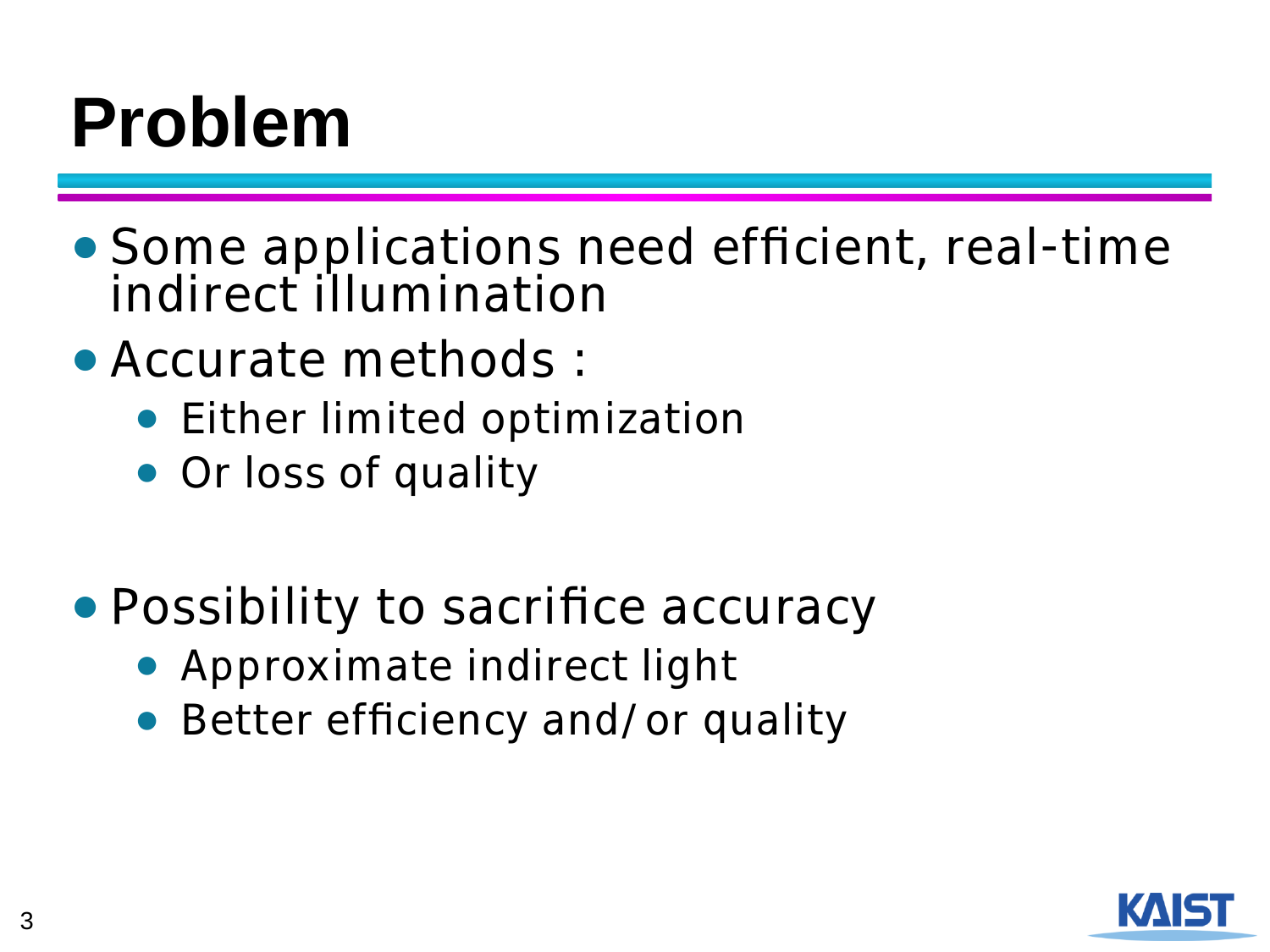

# Problem
Some applications need efficient, real-time indirect illumination
Accurate methods :
Either limited optimization
Or loss of quality

Possibility to sacrifice accuracy
Approximate indirect light
Better efficiency and/or quality